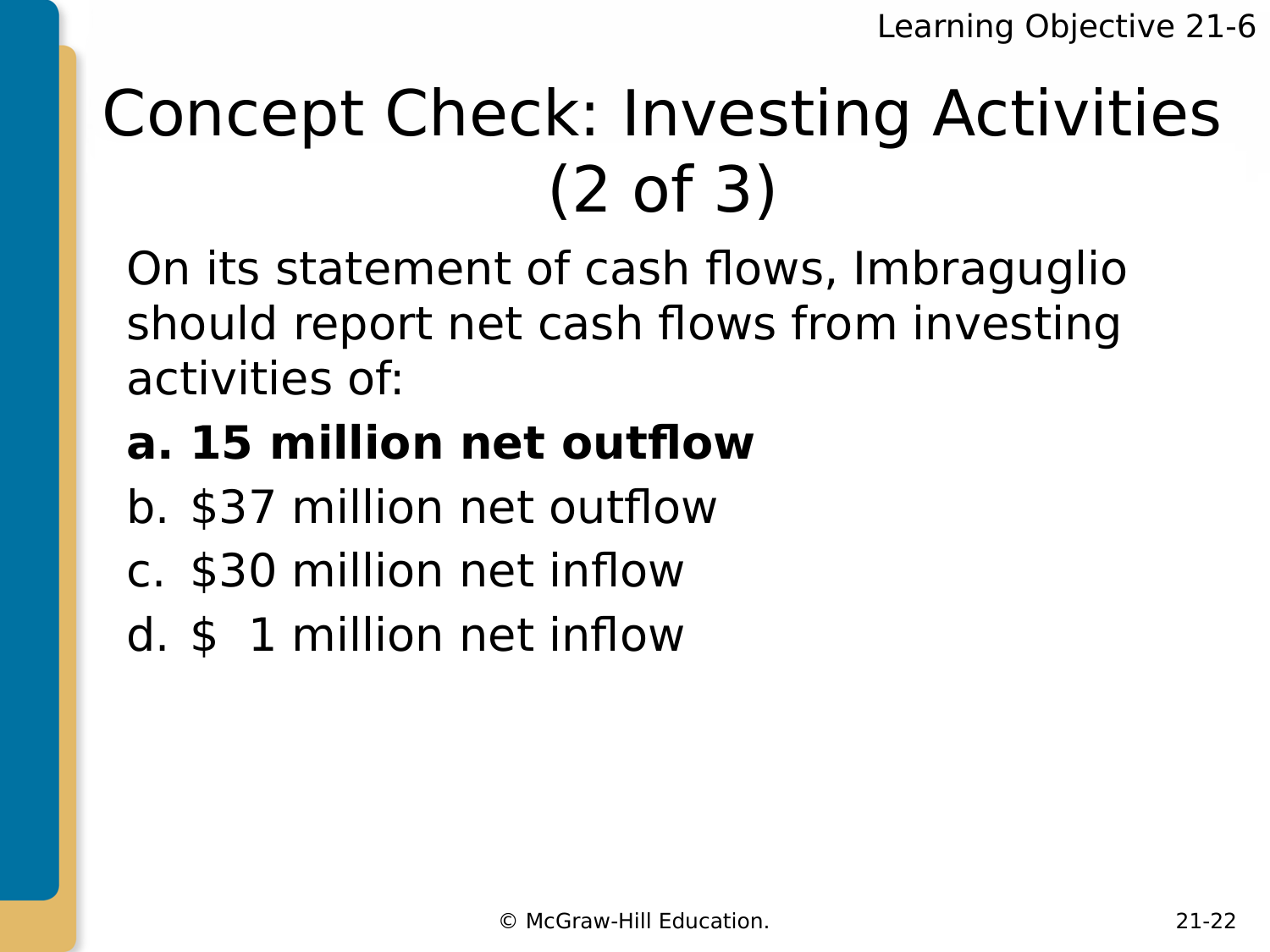

Learning Objective 21-6
# Concept Check: Investing Activities (2 of 3)
On its statement of cash flows, Imbraguglio should report net cash flows from investing activities of:
15 million net outflow
$37 million net outflow
$30 million net inflow
$  1 million net inflow